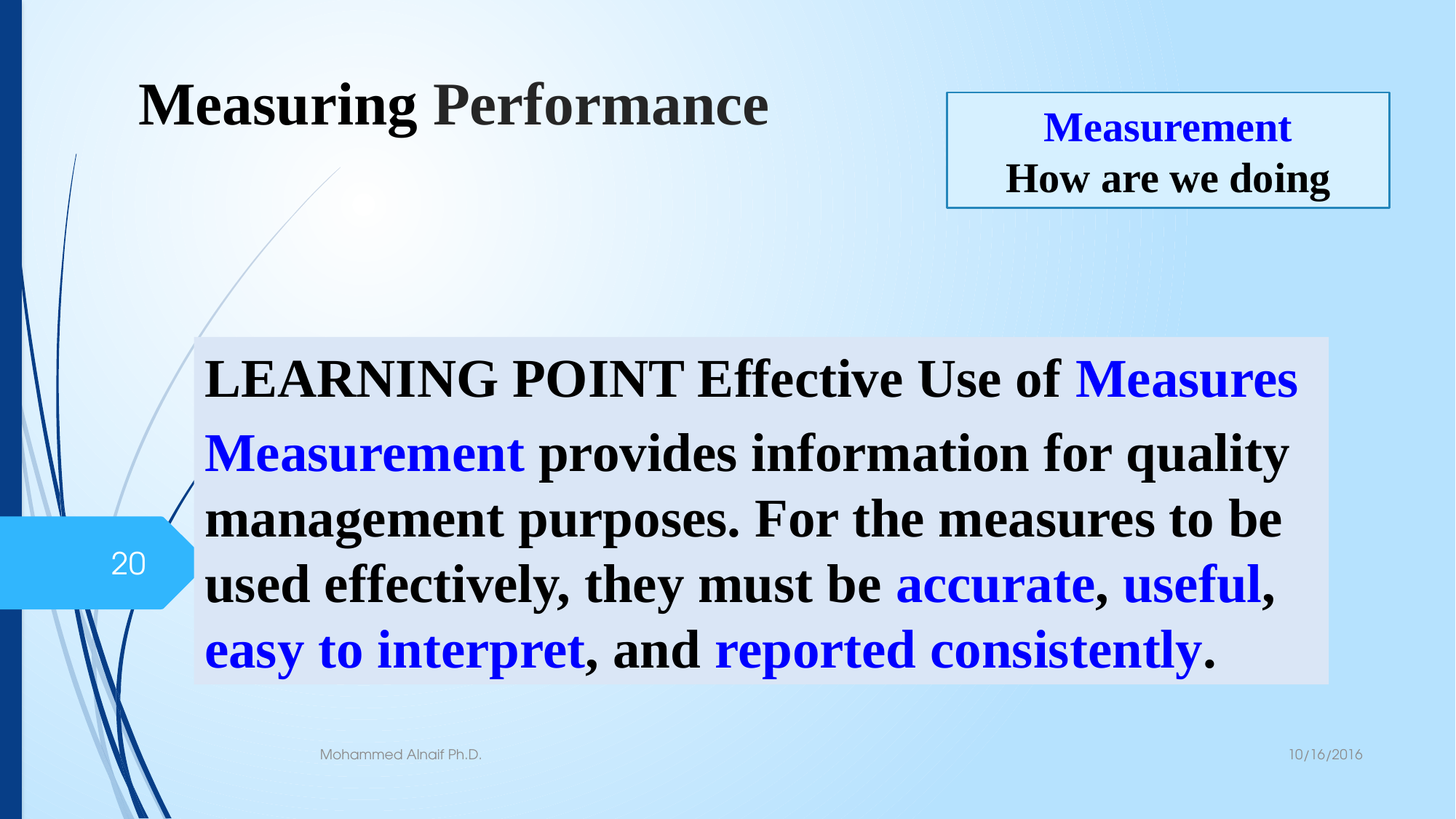

# Measuring Performance
Measurement
How are we doing

LEARNING POINT Effective Use of Measures
Measurement provides information for quality management purposes. For the measures to be used effectively, they must be accurate, useful, easy to interpret, and reported consistently.
20
10/16/2016
Mohammed Alnaif Ph.D.